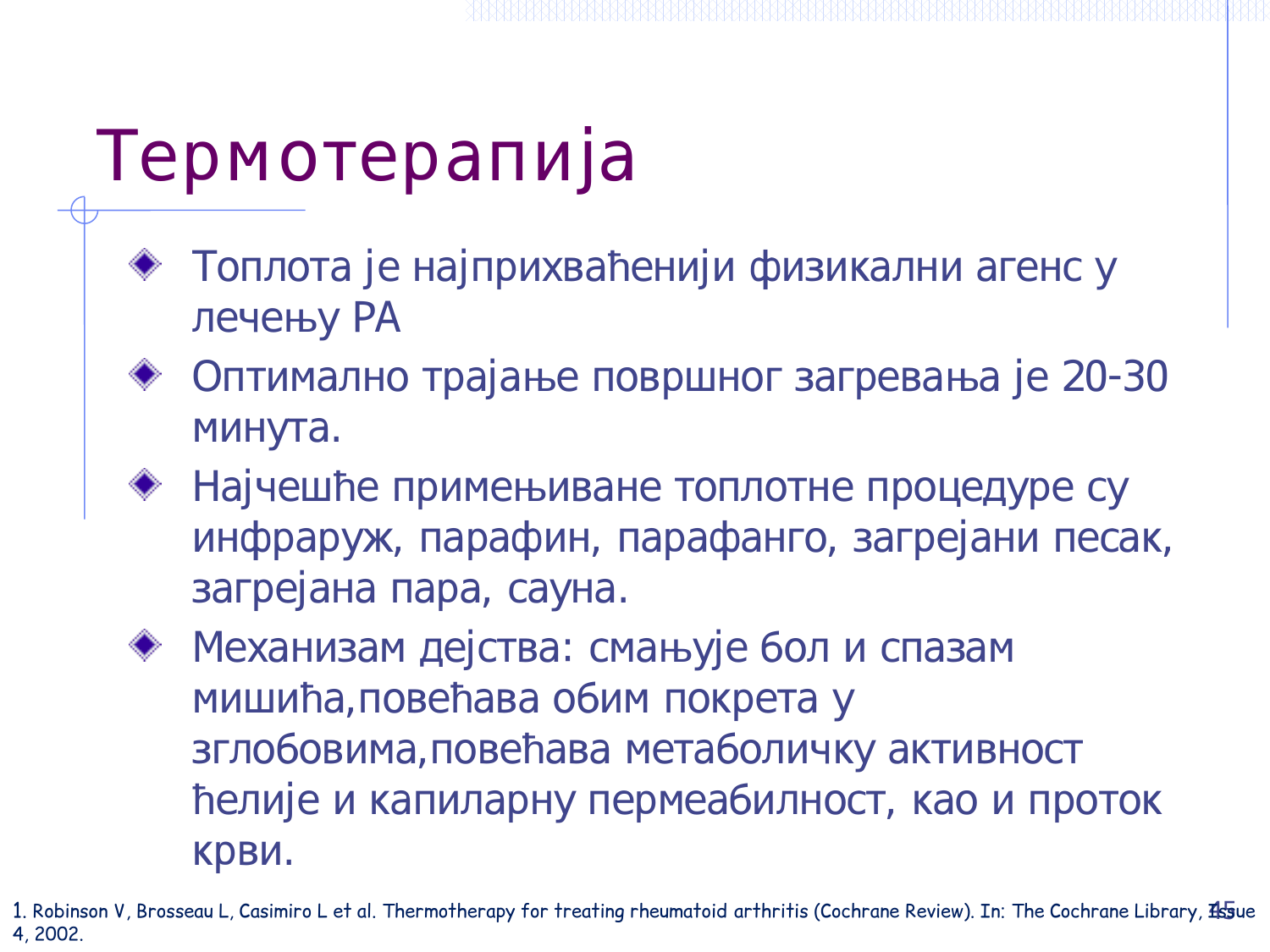

# Термотерапија
Топлота је најприхваћенији физикални агенс у лечењу РА
Оптимално трајање површног загревања је 20-30 минута.
Најчешће примењиване топлотне процедуре су инфраруж, парафин, парафанго, загрејани песак, загрејана пара, сауна.
Механизам дејства: смањује бол и спазам мишића,повећава обим покрета у зглобовима,повећава метаболичку активност ћелије и капиларну пермеабилност, као и проток крви.
45
1. Robinson V, Brosseau L, Casimiro L et al. Thermotherapy for treating rheumatoid arthritis (Cochrane Review). In: The Cochrane Library, Issue 4, 2002.